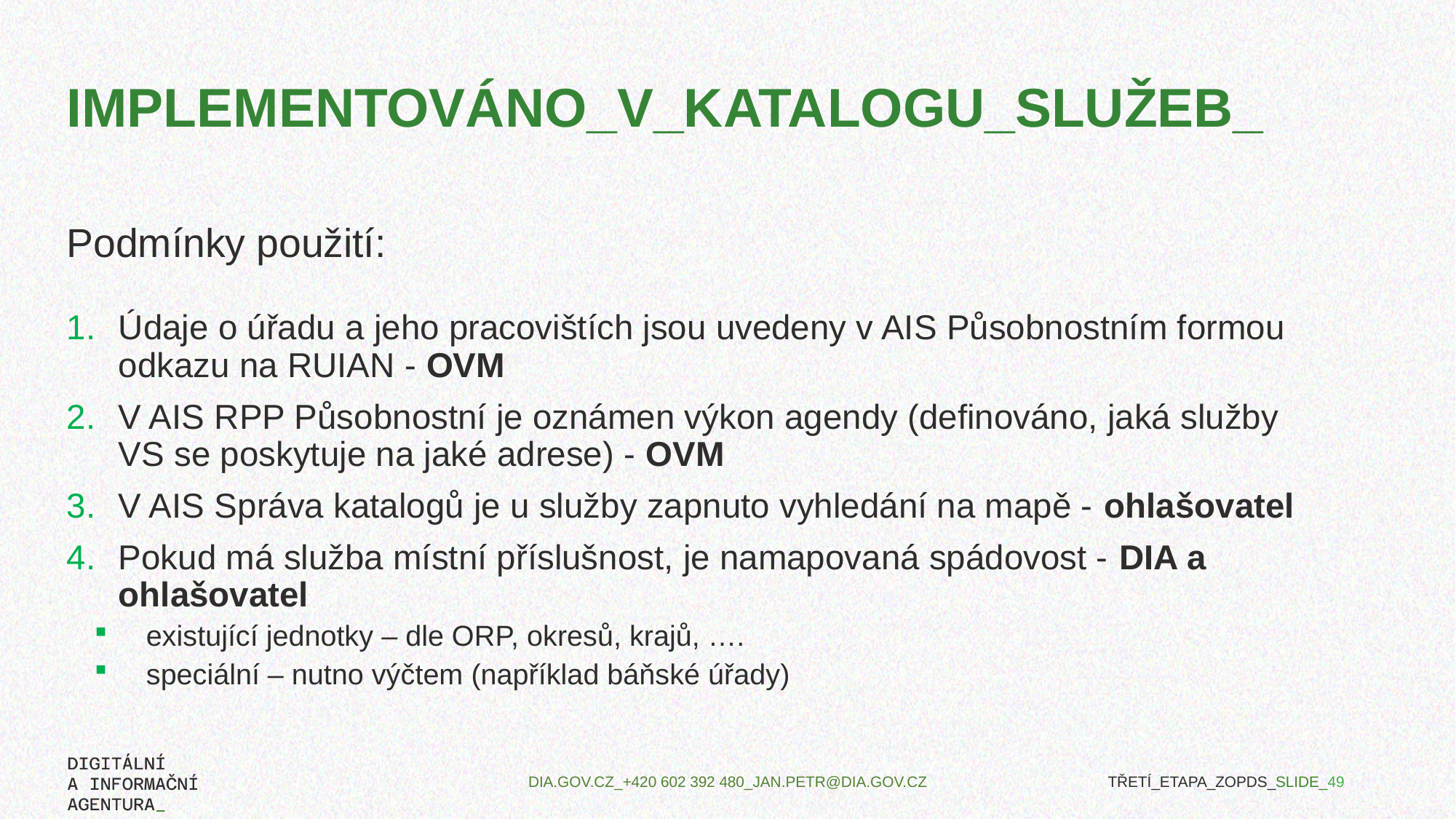

# Implementováno_v_Katalogu_služeb_
Podmínky použití:

Údaje o úřadu a jeho pracovištích jsou uvedeny v AIS Působnostním formou odkazu na RUIAN - OVM
V AIS RPP Působnostní je oznámen výkon agendy (definováno, jaká služby VS se poskytuje na jaké adrese) - OVM
V AIS Správa katalogů je u služby zapnuto vyhledání na mapě - ohlašovatel
Pokud má služba místní příslušnost, je namapovaná spádovost - DIA a ohlašovatel
existující jednotky – dle ORP, okresů, krajů, ….
speciální – nutno výčtem (například báňské úřady)
TŘETÍ_ETAPA_ZOPDS_SLIDE_49
DIA.GOV.CZ_+420 602 392 480_JAN.PETR@DIA.GOV.CZ